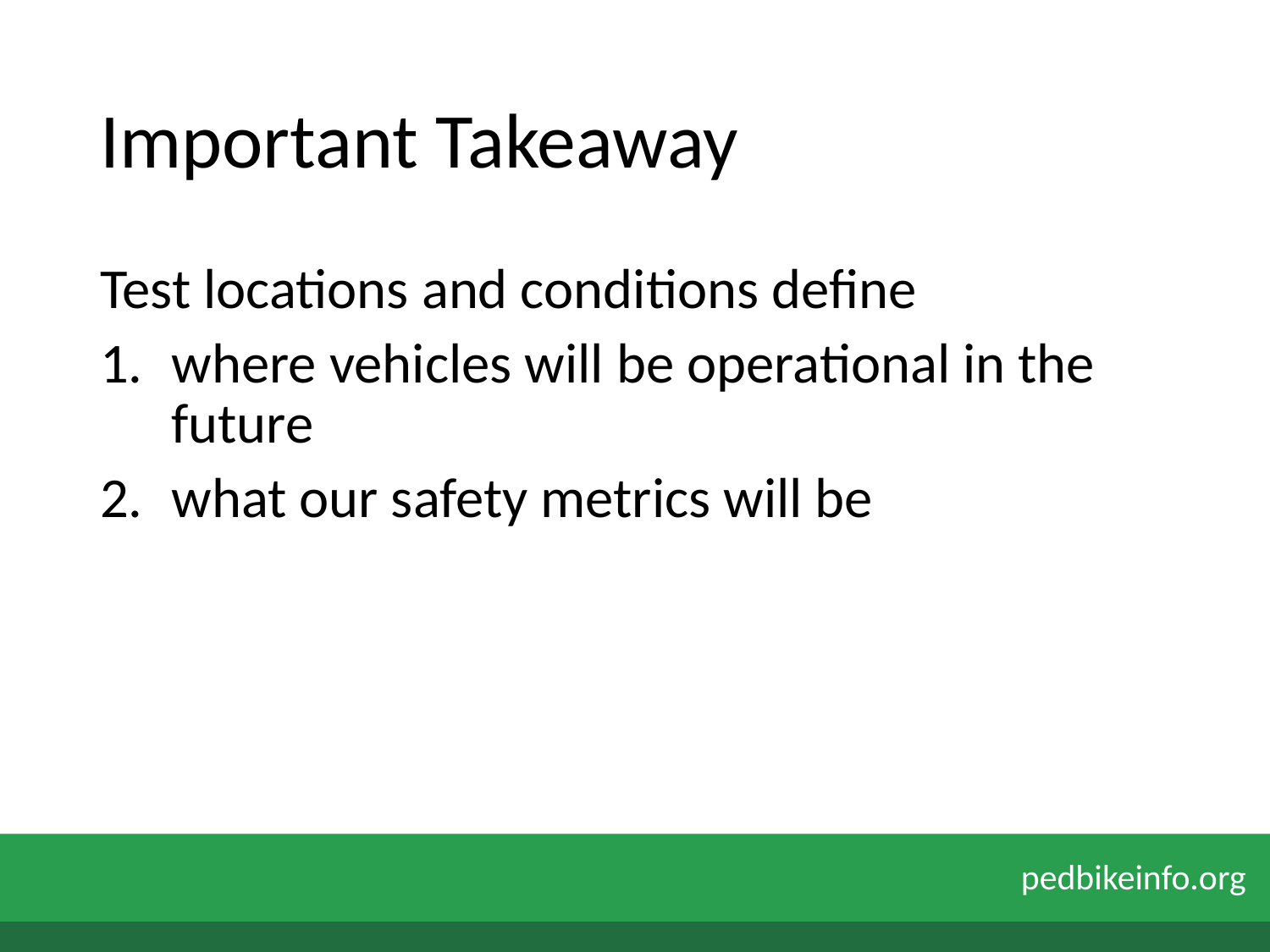

# Important Takeaway
Test locations and conditions define
where vehicles will be operational in the future
what our safety metrics will be